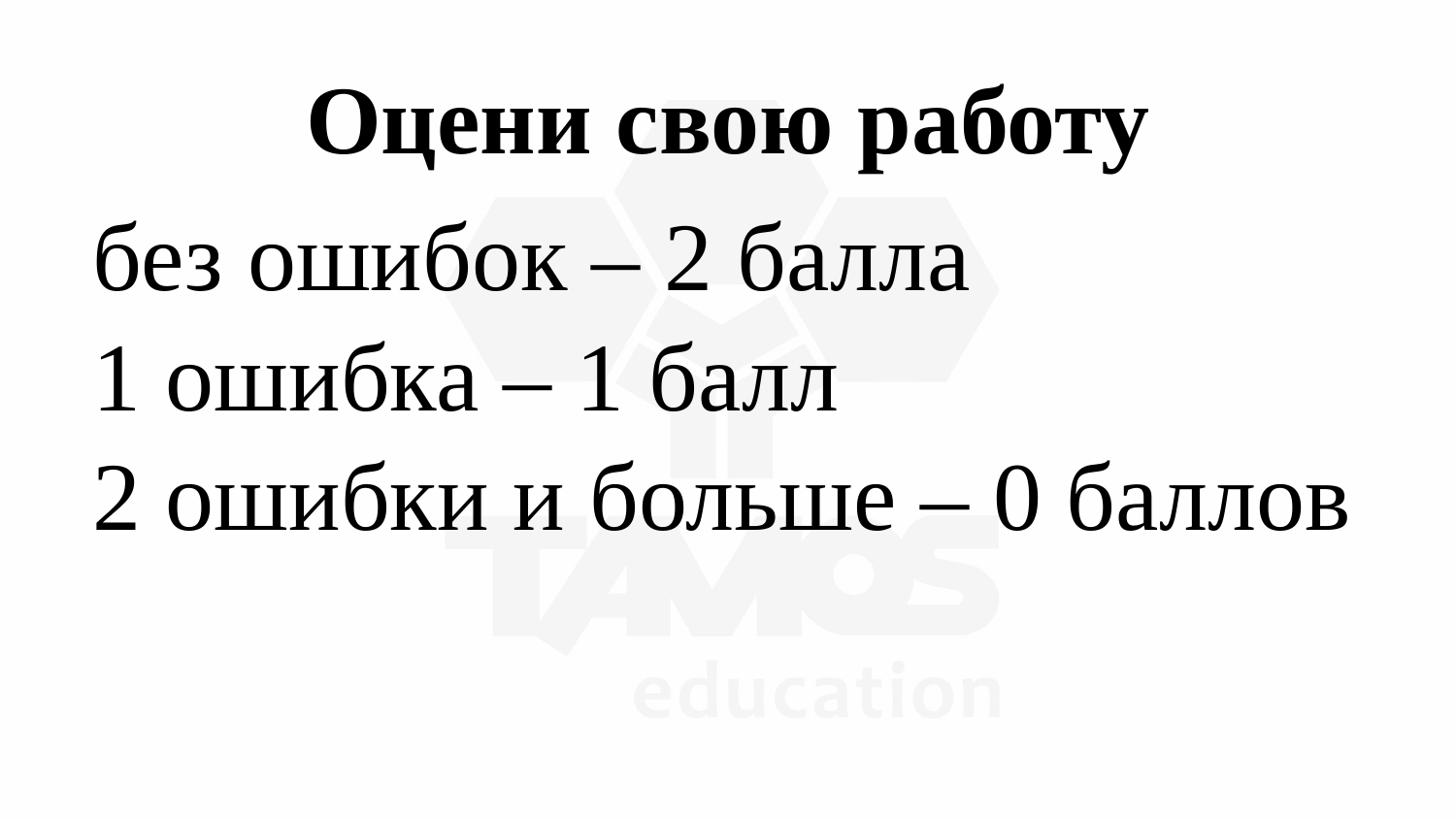

# Оцени свою работу
без ошибок – 2 балла
1 ошибка – 1 балл
2 ошибки и больше – 0 баллов